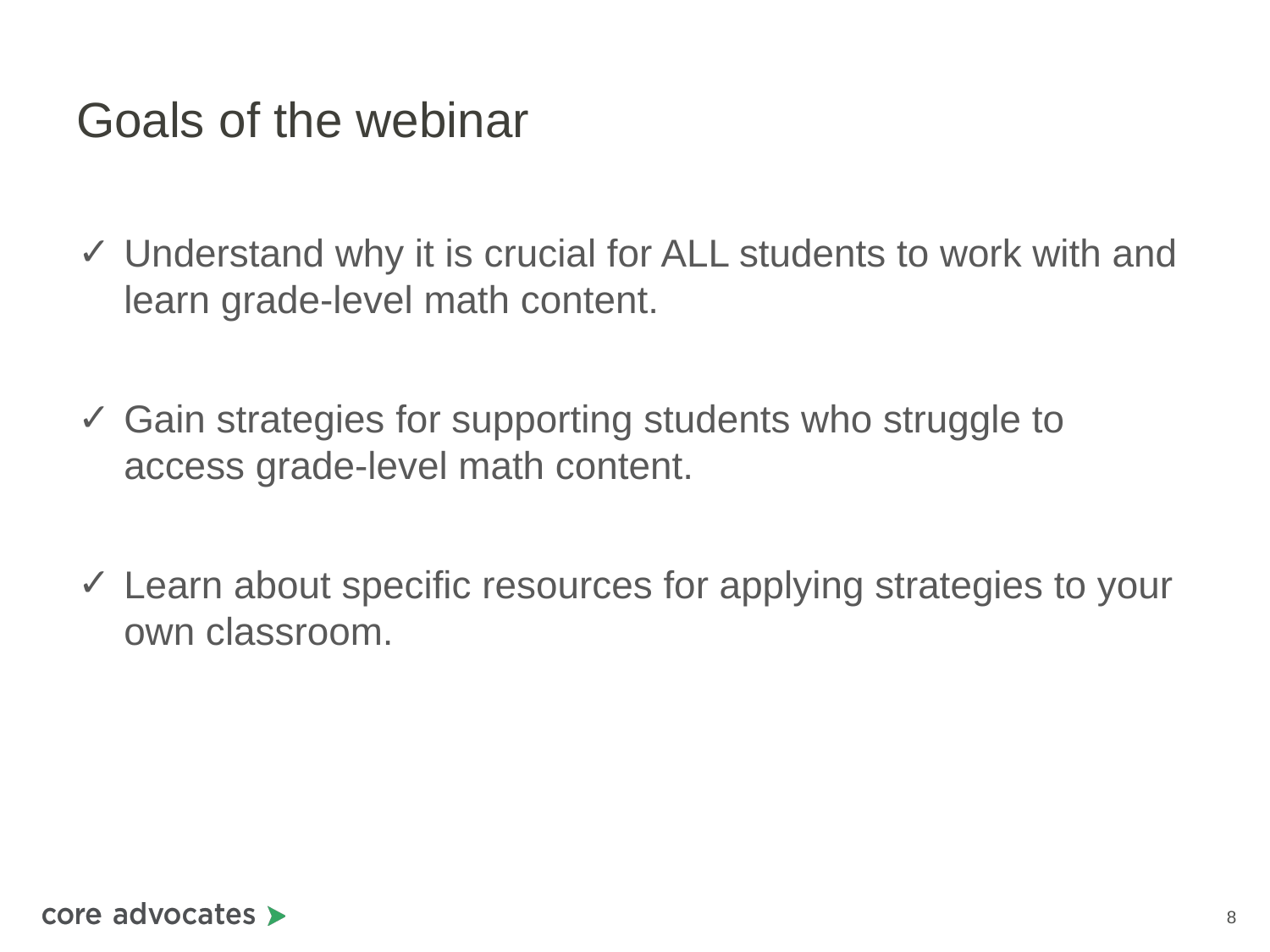

# Goals of the webinar
Understand why it is crucial for ALL students to work with and learn grade-level math content.

Gain strategies for supporting students who struggle to access grade-level math content.

Learn about specific resources for applying strategies to your own classroom.